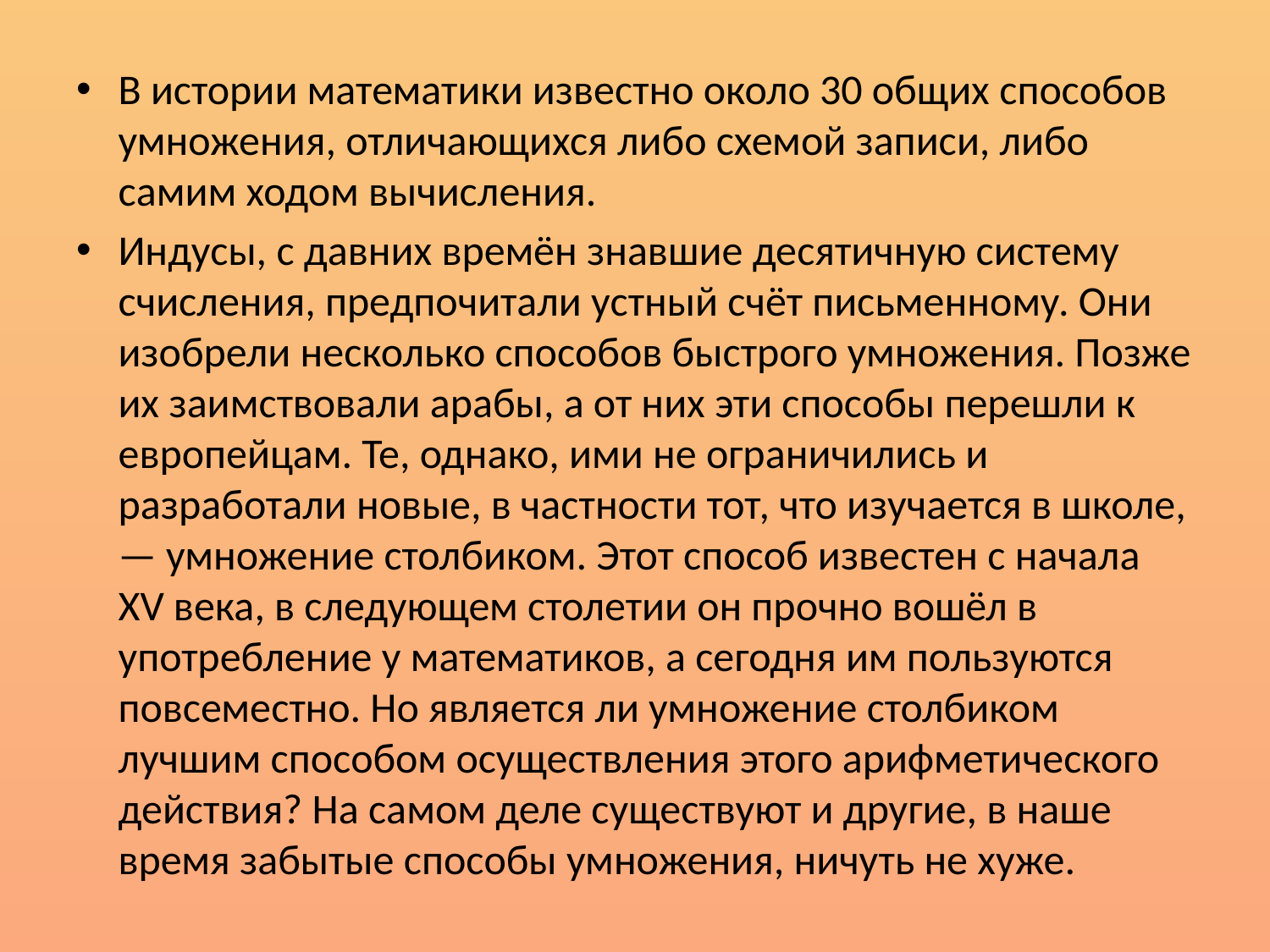

В истории математики известно около 30 общих способов умножения, отличающихся либо схемой записи, либо самим ходом вычисления.
Индусы, с давних времён знавшие десятичную систему счисления, предпочитали устный счёт письменному. Они изобрели несколько способов быстрого умножения. Позже их заимствовали арабы, а от них эти способы перешли к европейцам. Те, однако, ими не ограничились и разработали новые, в частности тот, что изучается в школе, — умножение столбиком. Этот способ известен с начала XV века, в следующем столетии он прочно вошёл в употребление у математиков, а сегодня им пользуются повсеместно. Но является ли умножение столбиком лучшим способом осуществления этого арифметического действия? На самом деле существуют и другие, в наше время забытые способы умножения, ничуть не хуже.